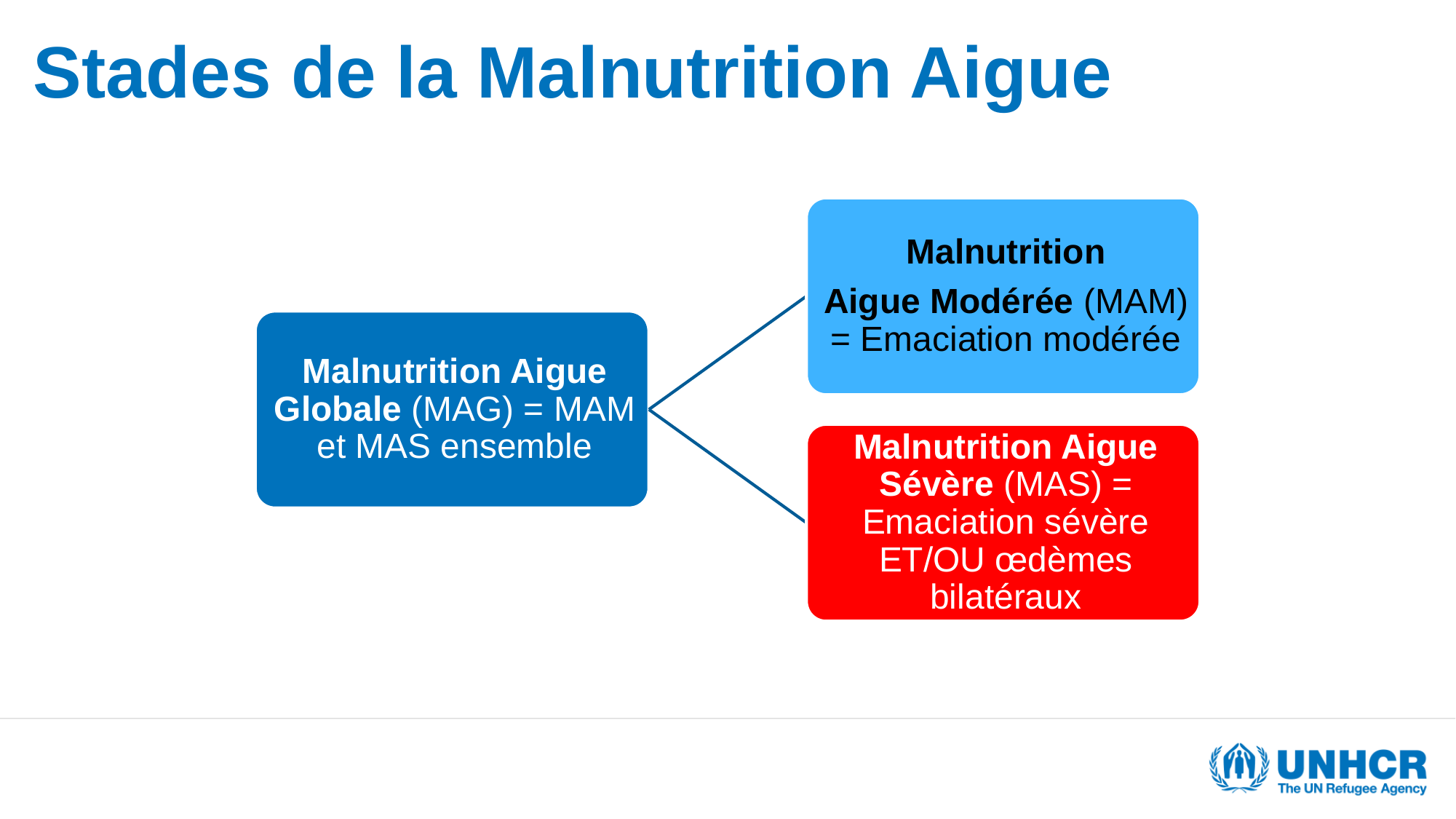

# Stades de la Malnutrition Aigue
Malnutrition Aigue Globale (MAG) = MAM et MAS ensemble

Malnutrition
Aigue Modérée (MAM) = Emaciation modérée

Malnutrition Aigue Sévère (MAS) = Emaciation sévère ET/OU œdèmes bilatéraux